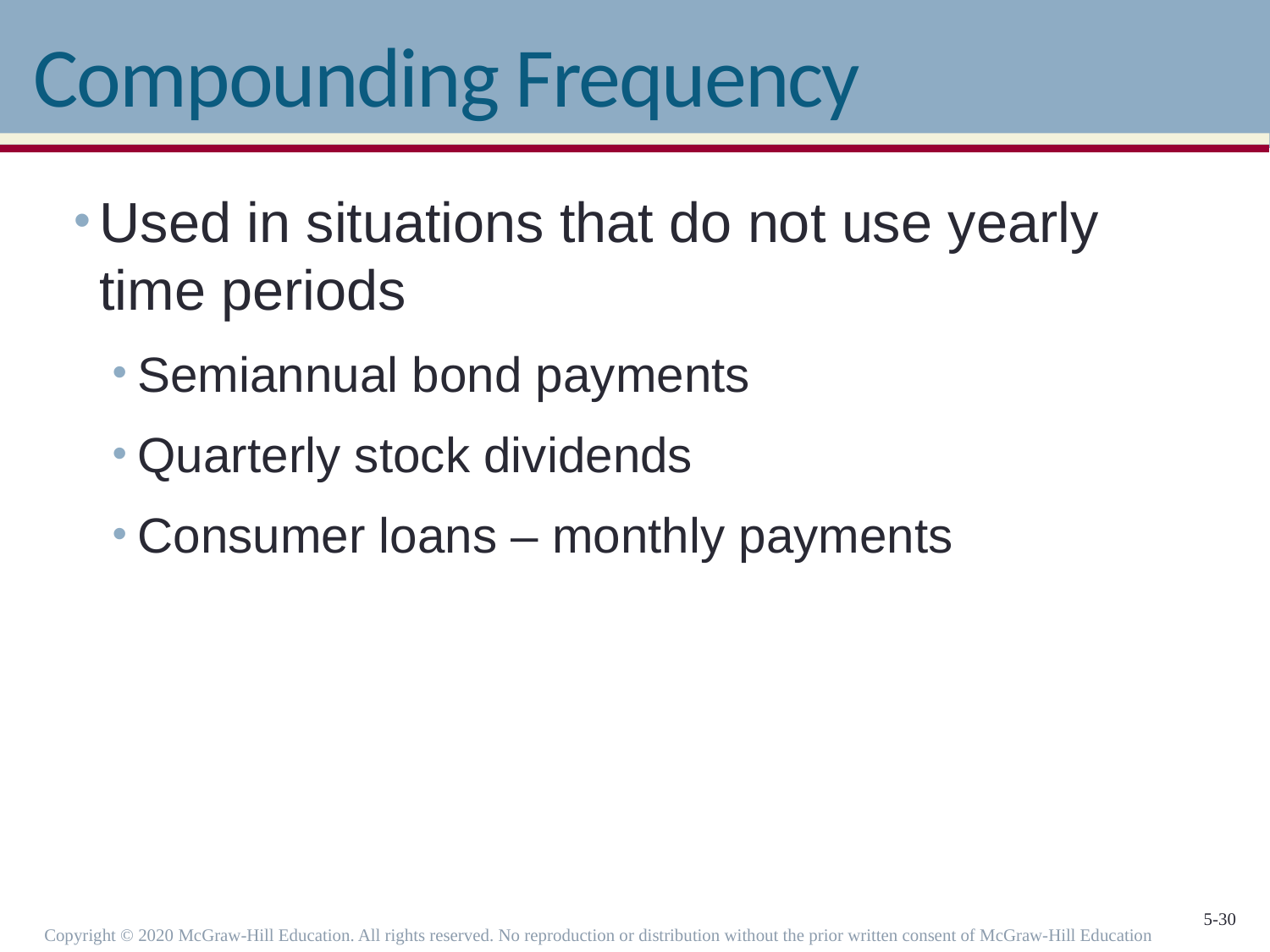

# Compounding Frequency
Used in situations that do not use yearly time periods
Semiannual bond payments
Quarterly stock dividends
Consumer loans – monthly payments
Copyright © 2020 McGraw-Hill Education. All rights reserved. No reproduction or distribution without the prior written consent of McGraw-Hill Education